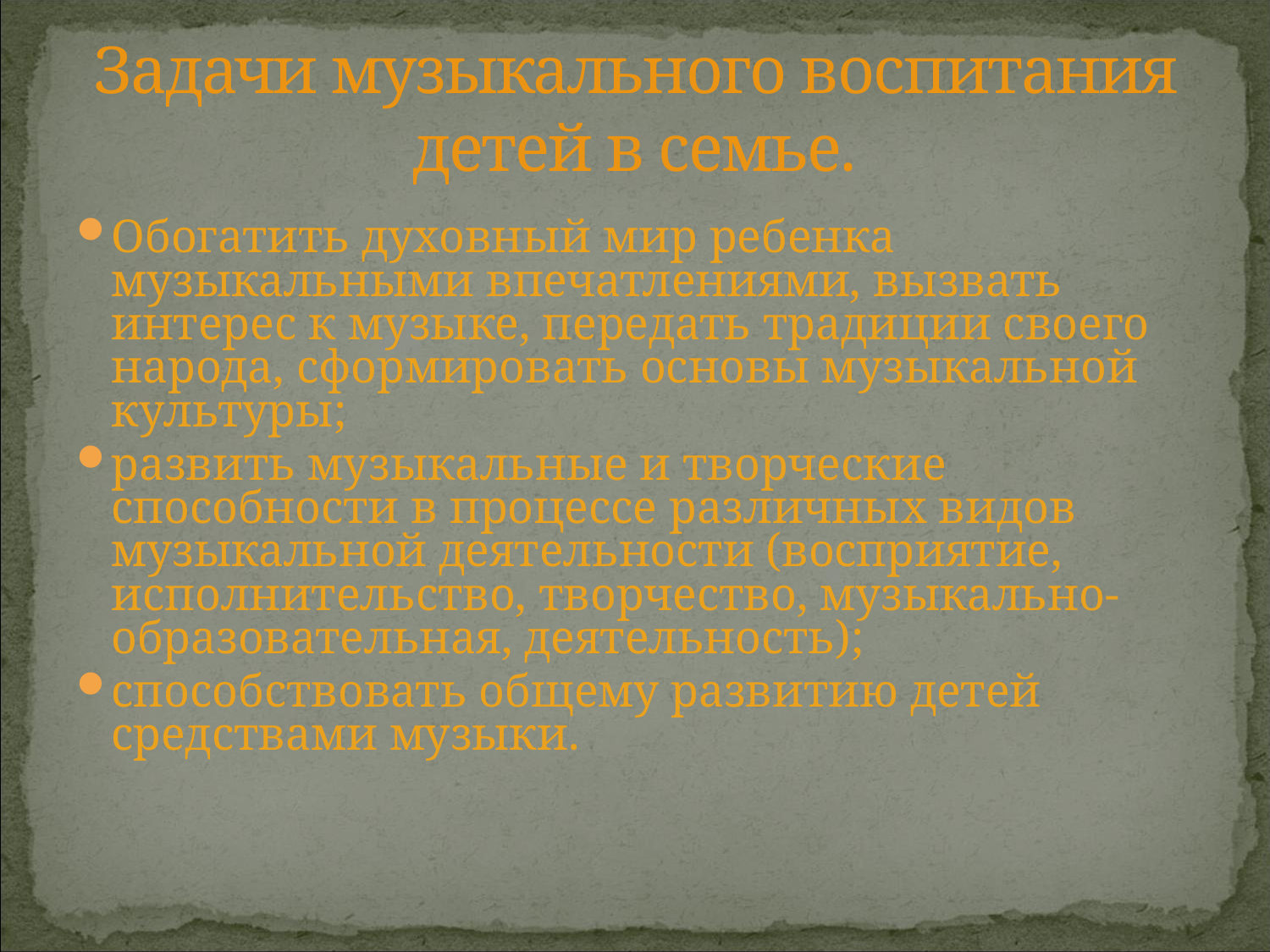

# Задачи музыкального воспитания детей в семье.
Обогатить духовный мир ребенка музыкальными впечатлениями, вызвать интерес к музыке, передать традиции своего народа, сформировать основы музыкальной культуры;
развить музыкальные и творческие способности в процессе различных видов музыкальной деятельности (восприятие, исполнительство, творчество, музыкально-образовательная, деятельность);
способствовать общему развитию детей средствами музыки.